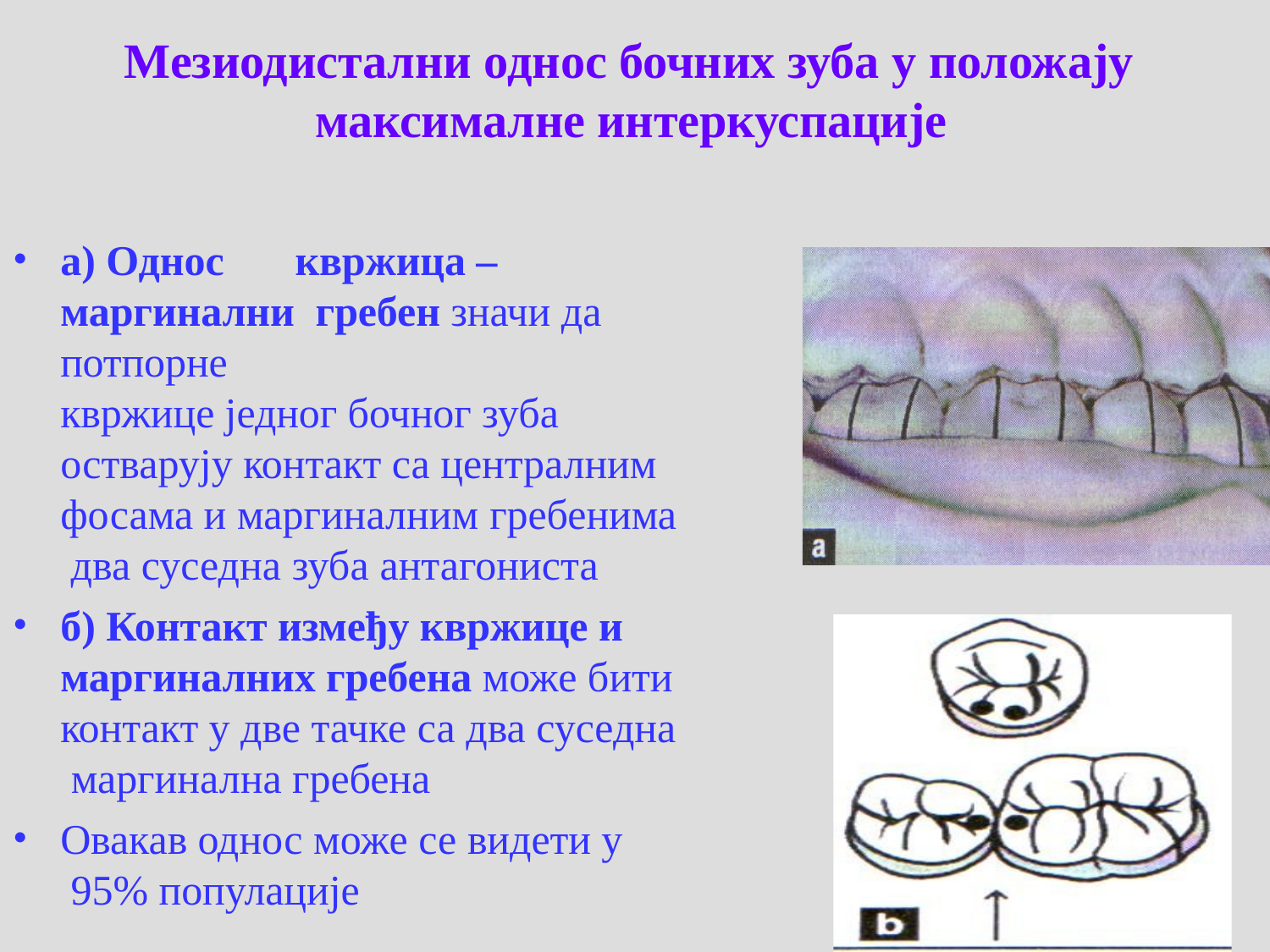

# Мезиодистални однос бочних зуба у положају  максималне интеркуспације
а) Однос	квржица –маргинални  гребен значи да потпорне
квржице једног бочног зуба  остварују контакт са централним
фосама и маргиналним гребенима  два суседна зуба антагониста
б) Контакт између квржице и  маргиналних гребена може бити  контакт у две тачке са два суседна  маргинална гребена
Овакав однос може се видети у  95% популације